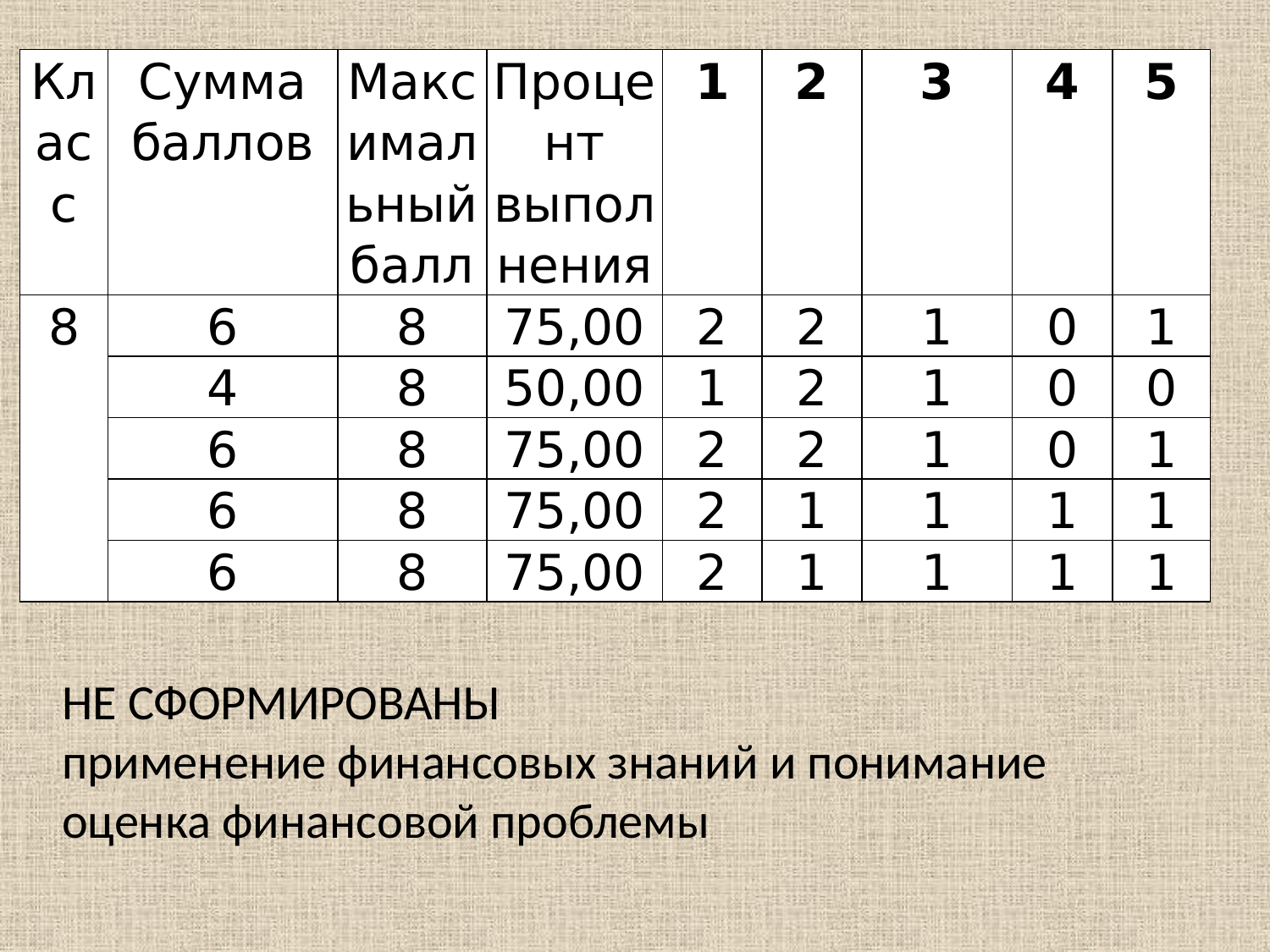

| Класс | Сумма баллов | Максимальный балл | Процент выполнения | 1 | 2 | 3 | 4 | 5 |
| --- | --- | --- | --- | --- | --- | --- | --- | --- |
| 8 | 6 | 8 | 75,00 | 2 | 2 | 1 | 0 | 1 |
|  | 4 | 8 | 50,00 | 1 | 2 | 1 | 0 | 0 |
|  | 6 | 8 | 75,00 | 2 | 2 | 1 | 0 | 1 |
|  | 6 | 8 | 75,00 | 2 | 1 | 1 | 1 | 1 |
|  | 6 | 8 | 75,00 | 2 | 1 | 1 | 1 | 1 |
НЕ СФОРМИРОВАНЫ
применение финансовых знаний и понимание
оценка финансовой проблемы